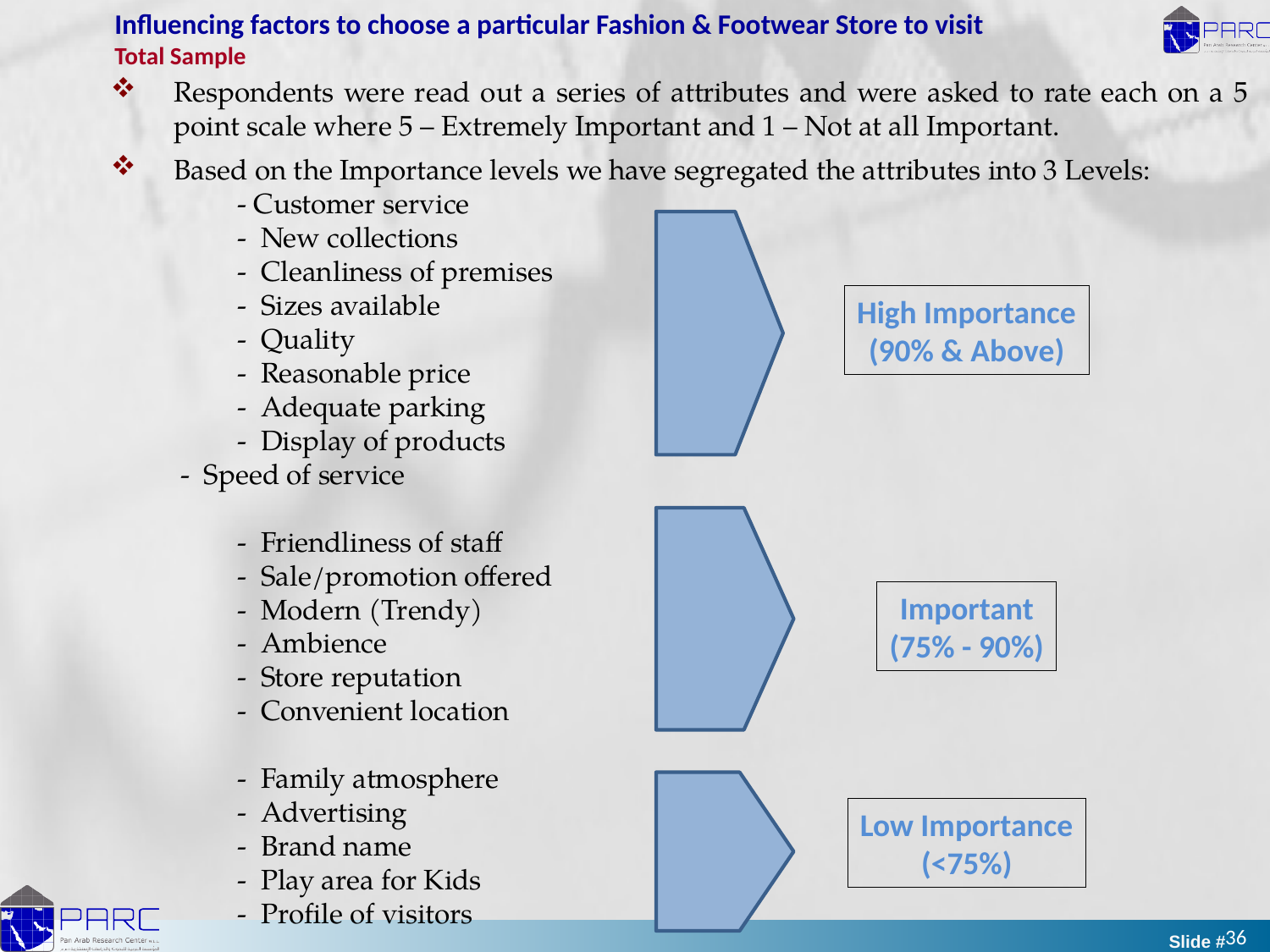

Influencing factors to choose a particular Fashion & Footwear Store to visit
Total Sample

Respondents were read out a series of attributes and were asked to rate each on a 5 point scale where 5 – Extremely Important and 1 – Not at all Important.

Based on the Importance levels we have segregated the attributes into 3 Levels:
	- Customer service
	-  New collections
	-  Cleanliness of premises
	-  Sizes available
	-  Quality
	-  Reasonable price
	-  Adequate parking
	-  Display of products
          -  Speed of service

	-  Friendliness of staff
	-  Sale/promotion offered
	-  Modern (Trendy)
	-  Ambience
	-  Store reputation
	-  Convenient location

	-  Family atmosphere
	-  Advertising
	-  Brand name
	-  Play area for Kids
	-  Profile of visitors

High Importance
(90% & Above)

Important
(75% - 90%)

Low Importance
(<75%)
36